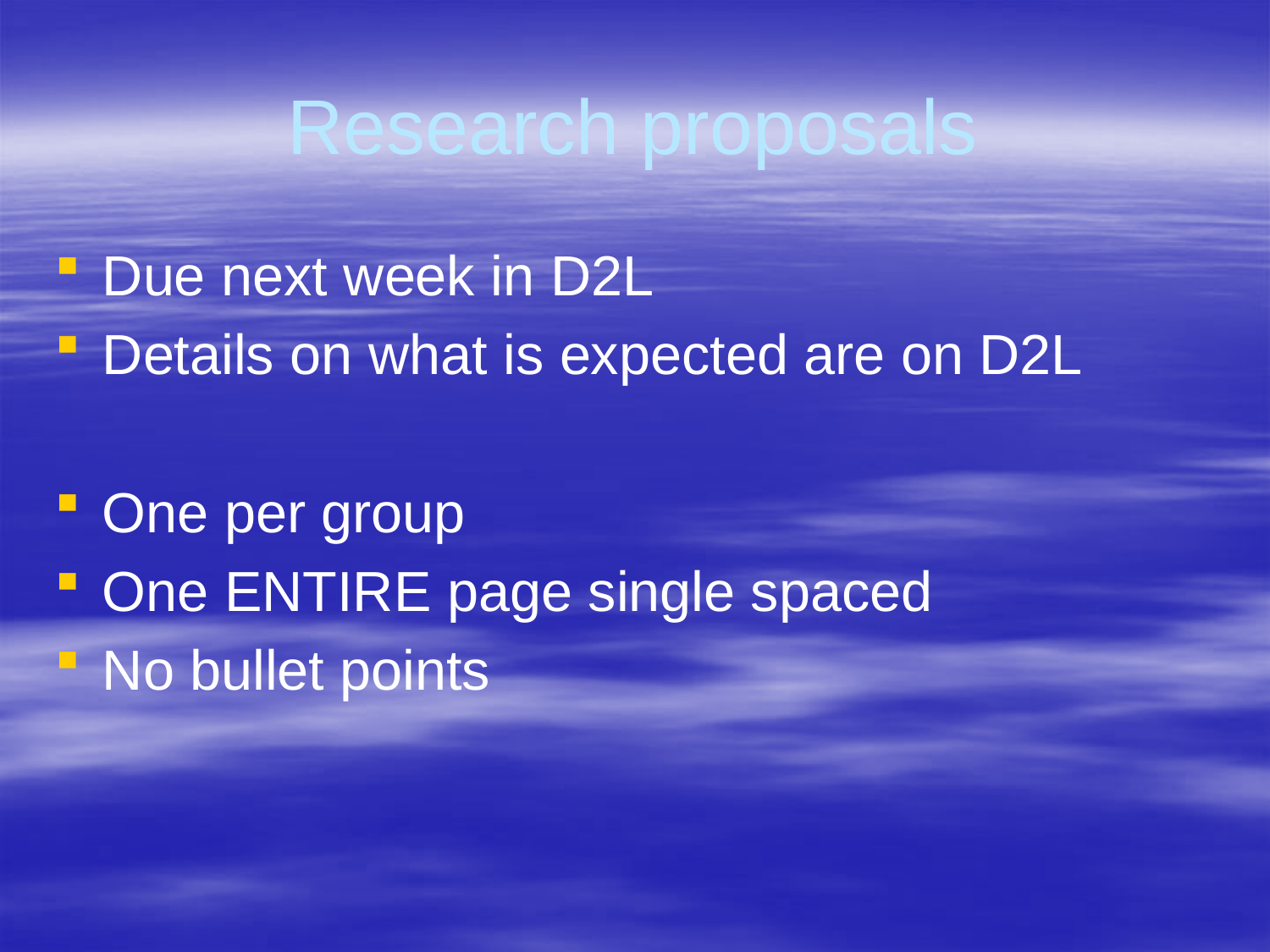

# Research proposals
Due next week in D2L
Details on what is expected are on D2L

One per group
One ENTIRE page single spaced
No bullet points